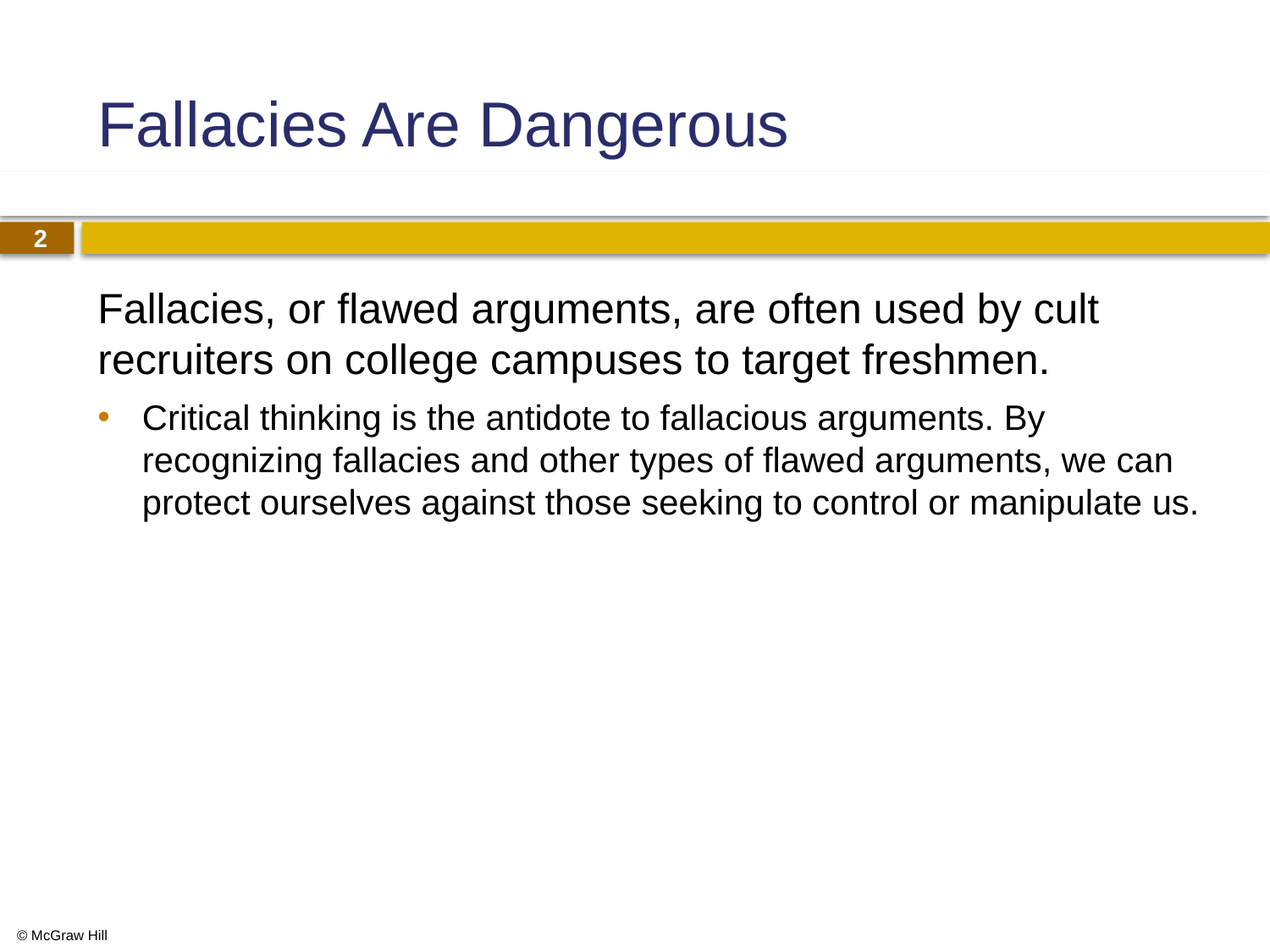

# Fallacies Are Dangerous
Fallacies, or flawed arguments, are often used by cult recruiters on college campuses to target freshmen.
Critical thinking is the antidote to fallacious arguments. By recognizing fallacies and other types of flawed arguments, we can protect ourselves against those seeking to control or manipulate us.